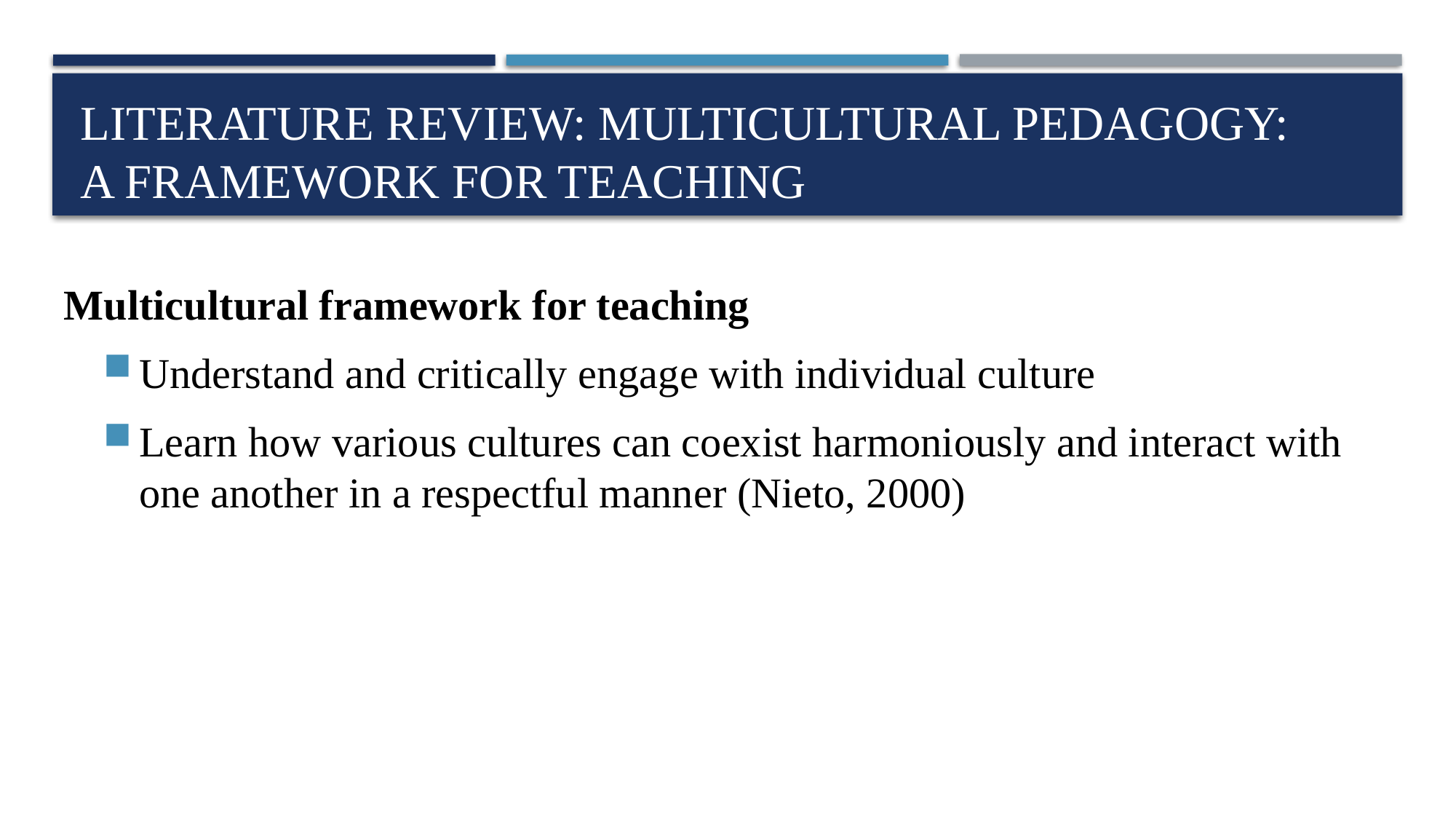

# Literature Review: Multicultural Pedagogy: A Framework for Teaching
Multicultural framework for teaching
Understand and critically engage with individual culture
Learn how various cultures can coexist harmoniously and interact with one another in a respectful manner (Nieto, 2000)